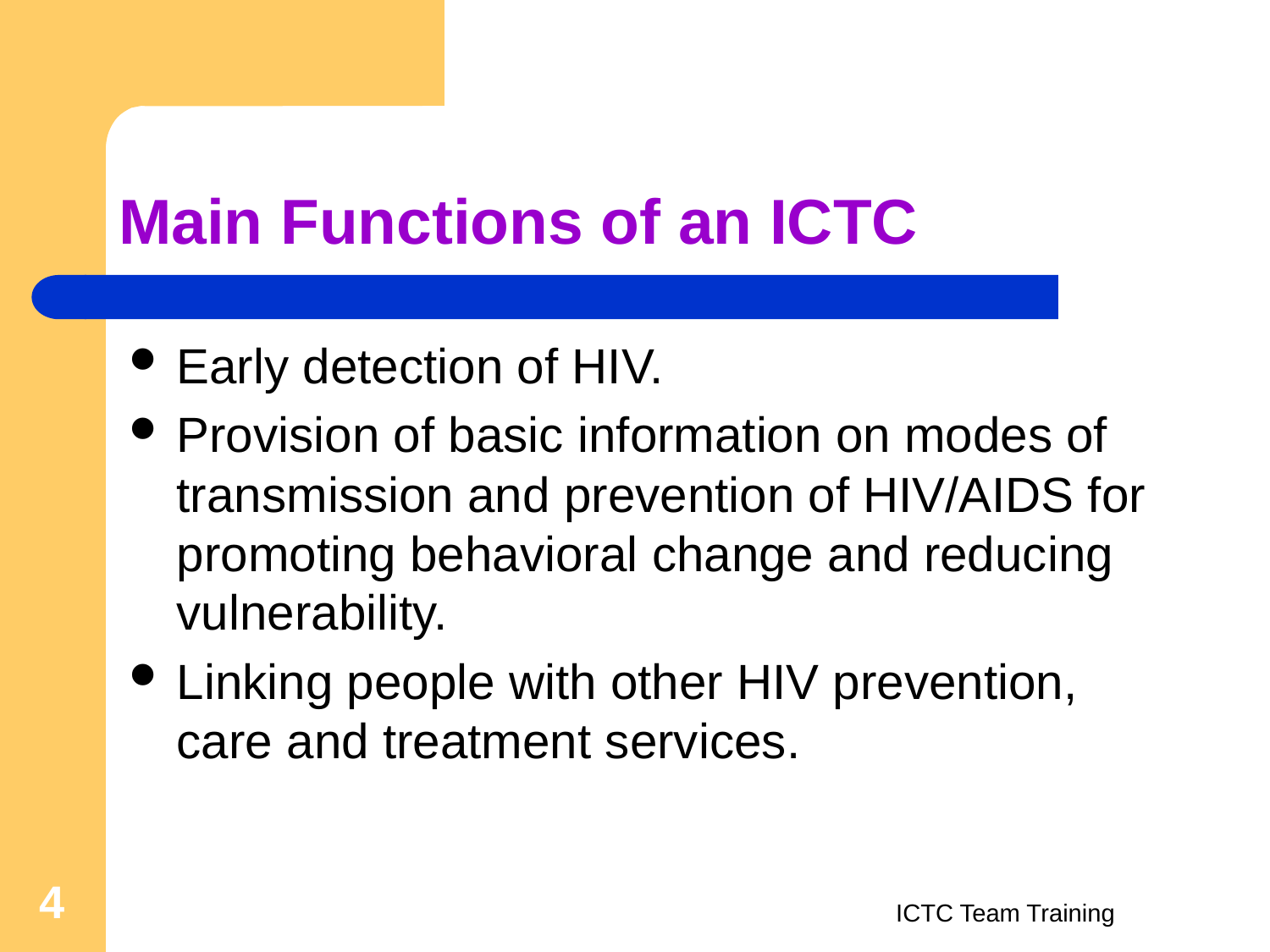

# Main Functions of an ICTC
Early detection of HIV.
Provision of basic information on modes of transmission and prevention of HIV/AIDS for promoting behavioral change and reducing vulnerability.
Linking people with other HIV prevention, care and treatment services.
4
ICTC Team Training